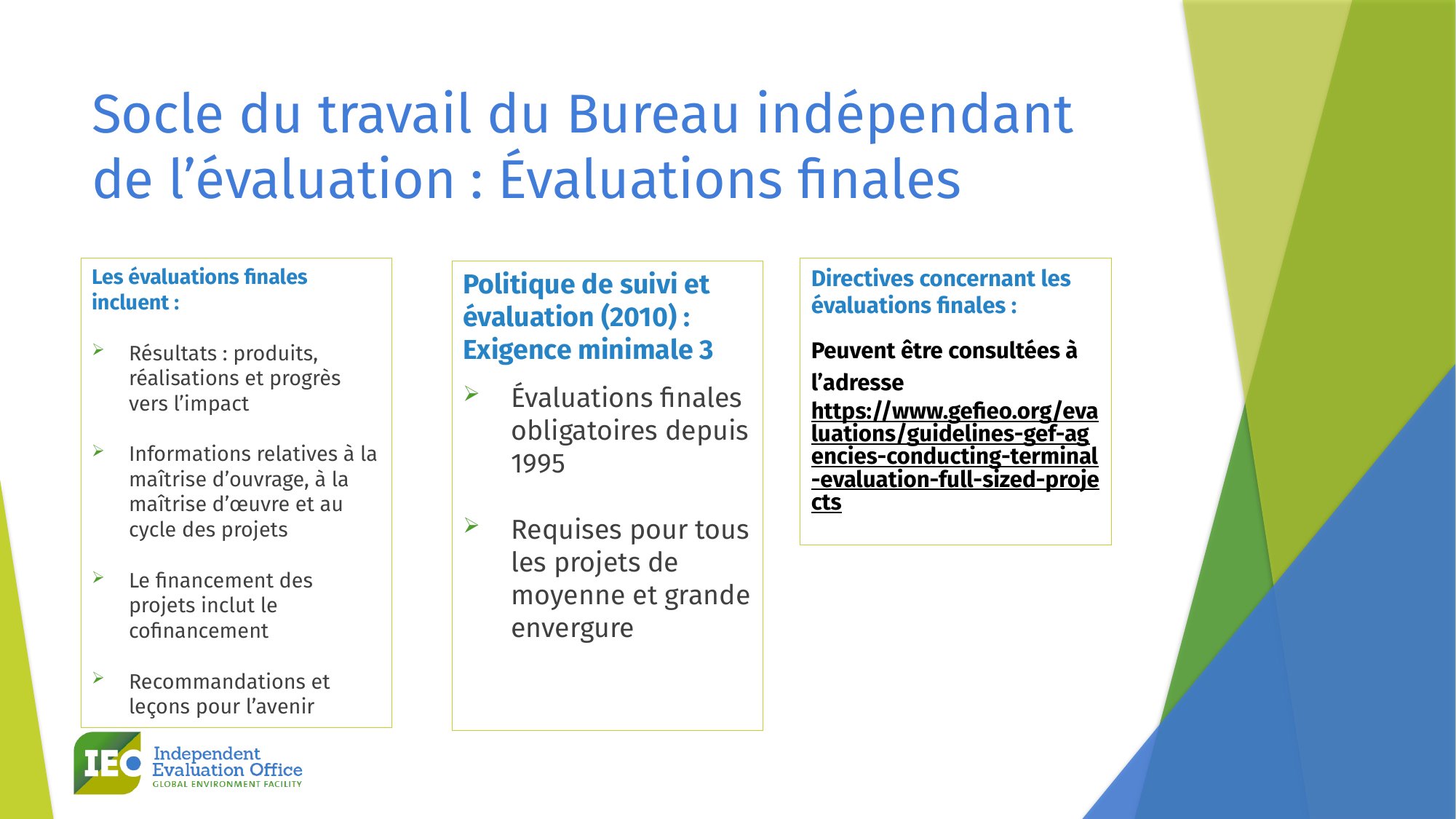

# Socle du travail du Bureau indépendant de l’évaluation : Évaluations finales
Les évaluations finales incluent :
Résultats : produits, réalisations et progrès vers l’impact
Informations relatives à la maîtrise d’ouvrage, à la maîtrise d’œuvre et au cycle des projets
Le financement des projets inclut le cofinancement
Recommandations et leçons pour l’avenir

Directives concernant les évaluations finales :
Peuvent être consultées à l’adresse https://www.gefieo.org/evaluations/guidelines-gef-agencies-conducting-terminal-evaluation-full-sized-projects

Politique de suivi et évaluation (2010) : Exigence minimale 3
Évaluations finales obligatoires depuis 1995
Requises pour tous les projets de moyenne et grande envergure